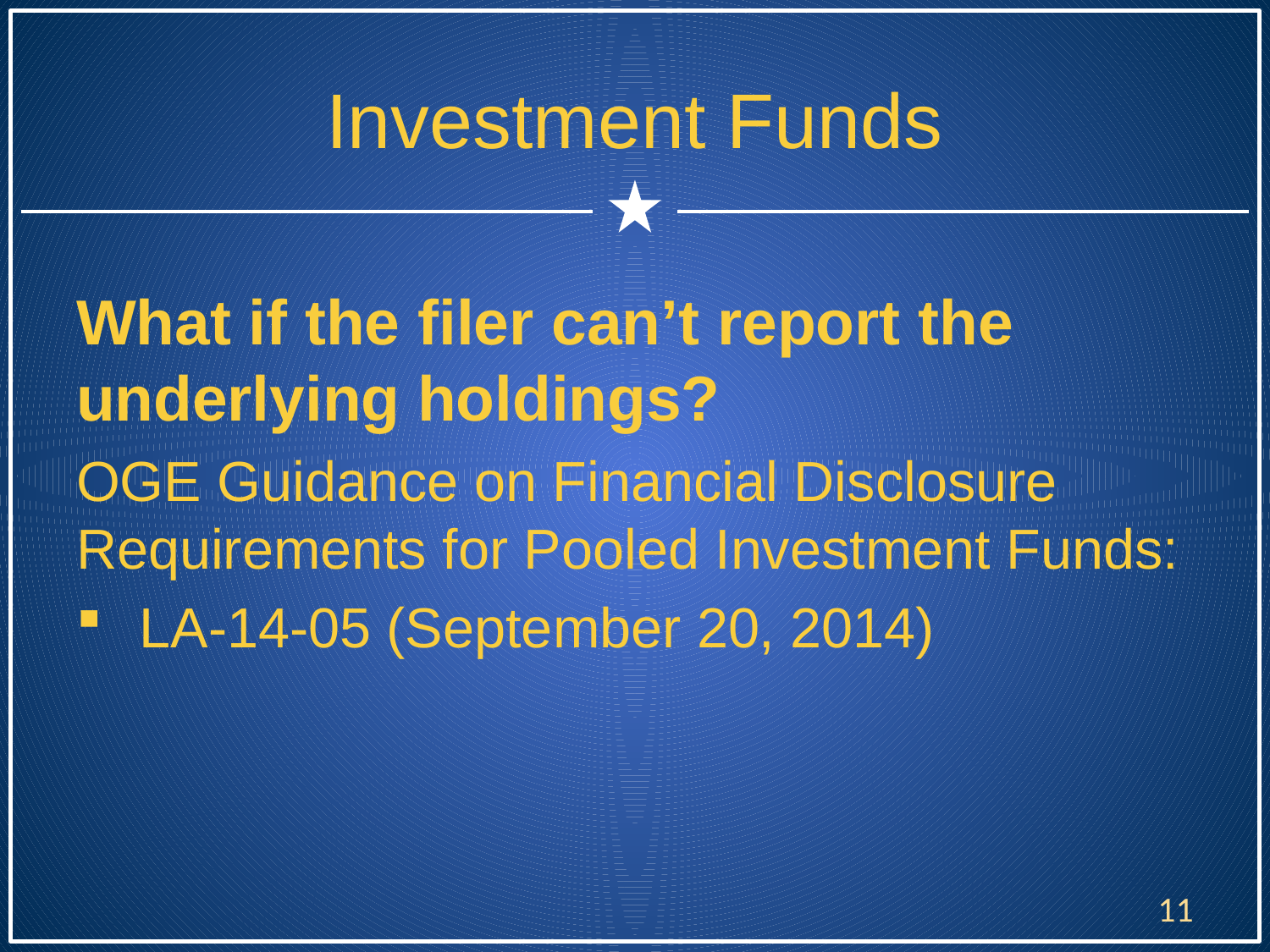

# Investment Funds
What if the filer can’t report the underlying holdings?
OGE Guidance on Financial Disclosure Requirements for Pooled Investment Funds:
 LA-14-05 (September 20, 2014)

11